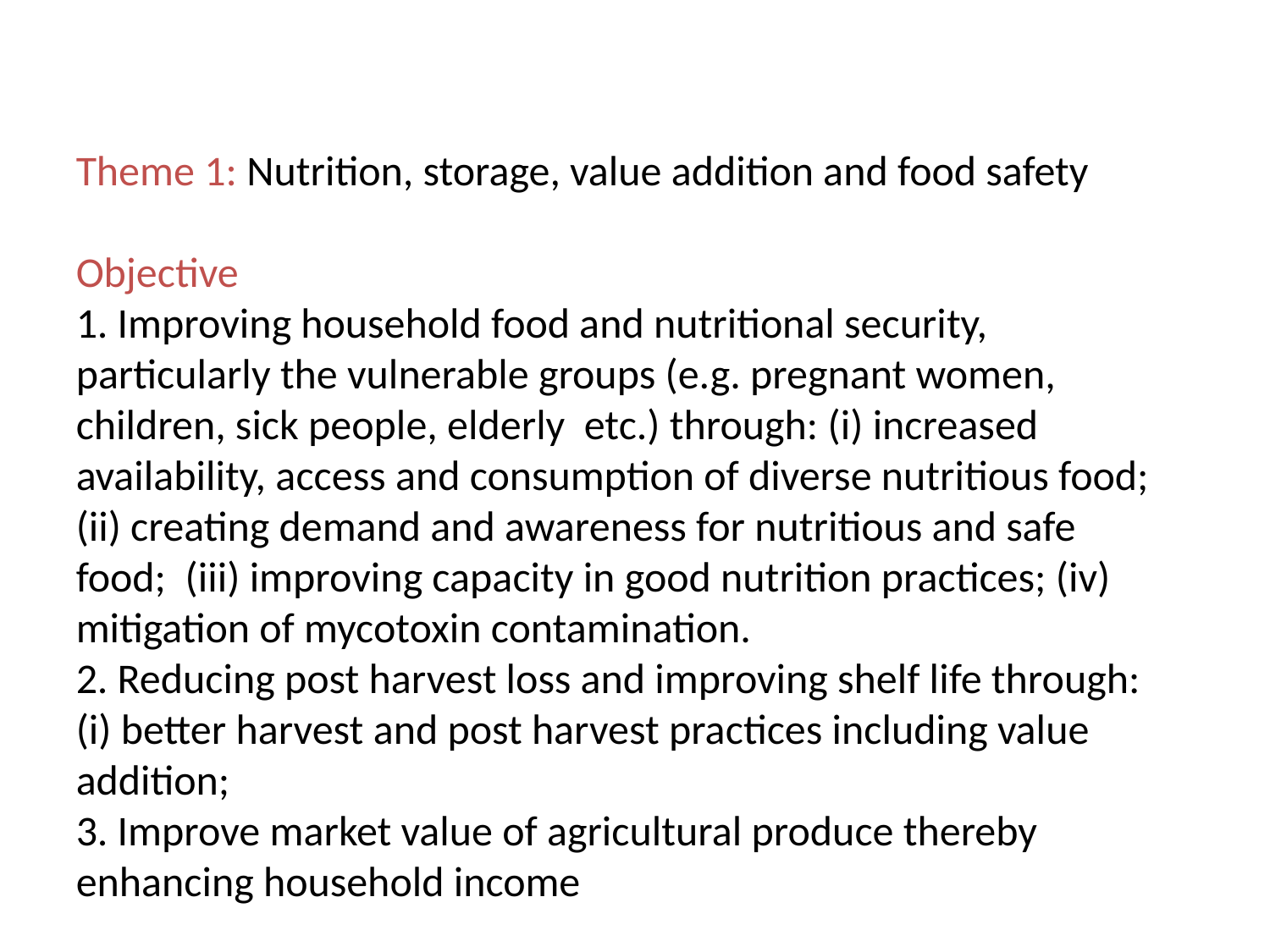

Theme 1: Nutrition, storage, value addition and food safety

Objective
1. Improving household food and nutritional security, particularly the vulnerable groups (e.g. pregnant women, children, sick people, elderly  etc.) through: (i) increased availability, access and consumption of diverse nutritious food; (ii) creating demand and awareness for nutritious and safe food;  (iii) improving capacity in good nutrition practices; (iv) mitigation of mycotoxin contamination.
2. Reducing post harvest loss and improving shelf life through: (i) better harvest and post harvest practices including value addition;
3. Improve market value of agricultural produce thereby enhancing household income